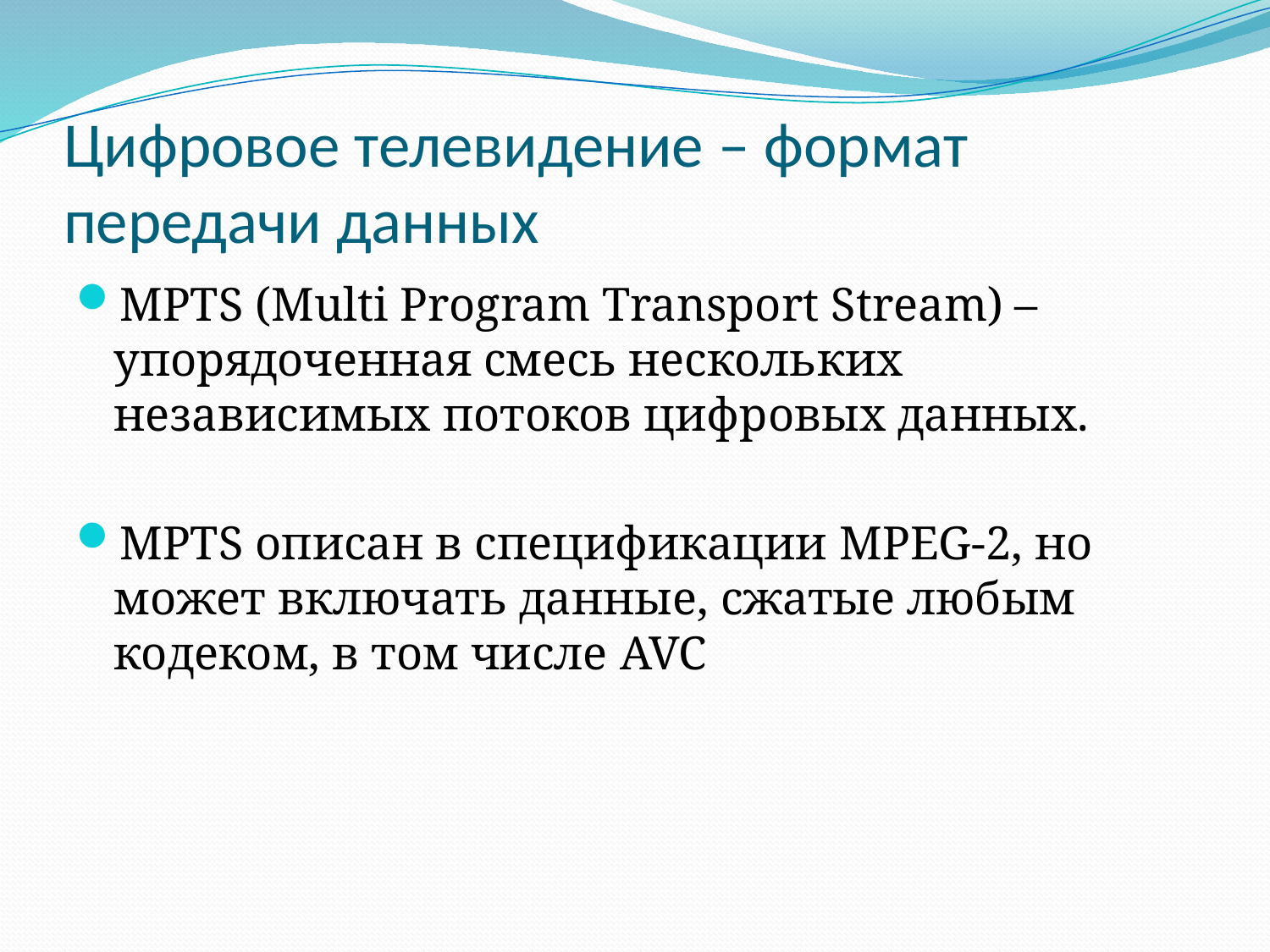

# Цифровое телевидение – формат передачи данных
MPTS (Multi Program Transport Stream) – упорядоченная смесь нескольких независимых потоков цифровых данных.

MPTS описан в спецификации MPEG-2, но может включать данные, сжатые любым кодеком, в том числе AVC